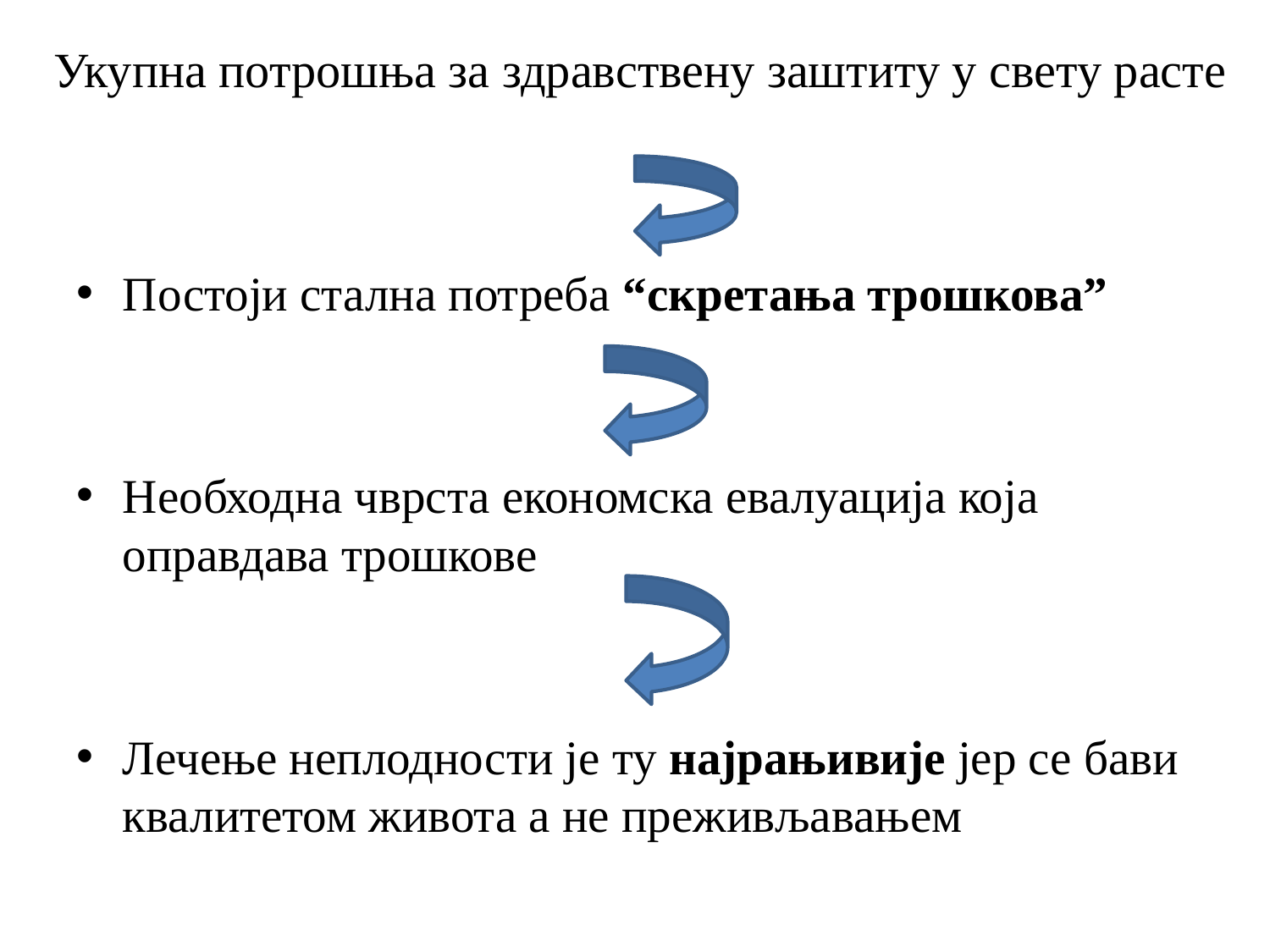

# Укупна потрошња за здравствену заштиту у свету расте

Постоји стална потреба “скретања трошкова”

Необходна чврста економска евалуација која оправдава трошкове

Лечење неплодности је ту најрањивије јер се бави квалитетом живота а не преживљавањем